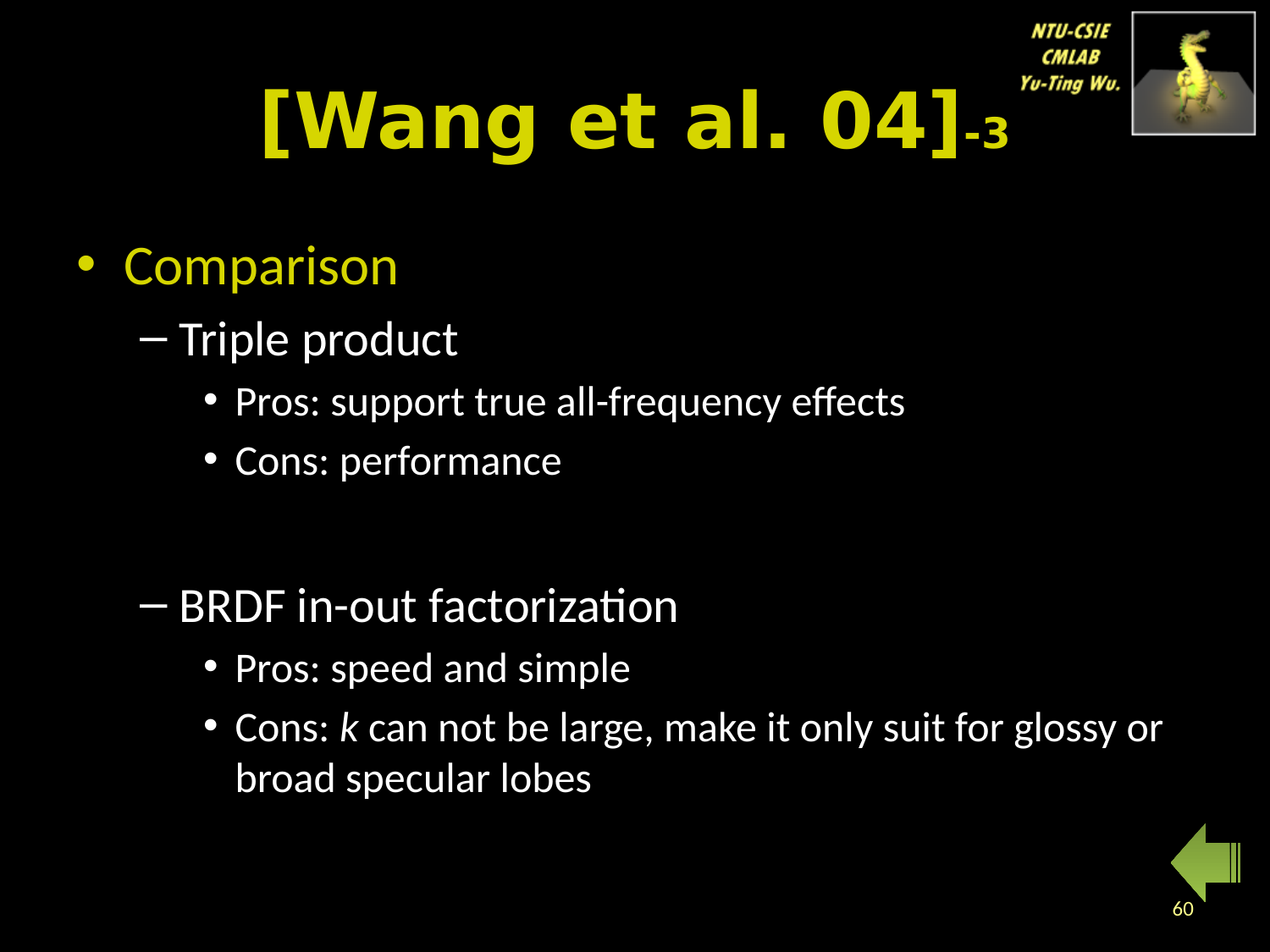

# [Wang et al. 04]-3
Comparison
Triple product
Pros: support true all-frequency effects
Cons: performance

BRDF in-out factorization
Pros: speed and simple
Cons: k can not be large, make it only suit for glossy or broad specular lobes

60